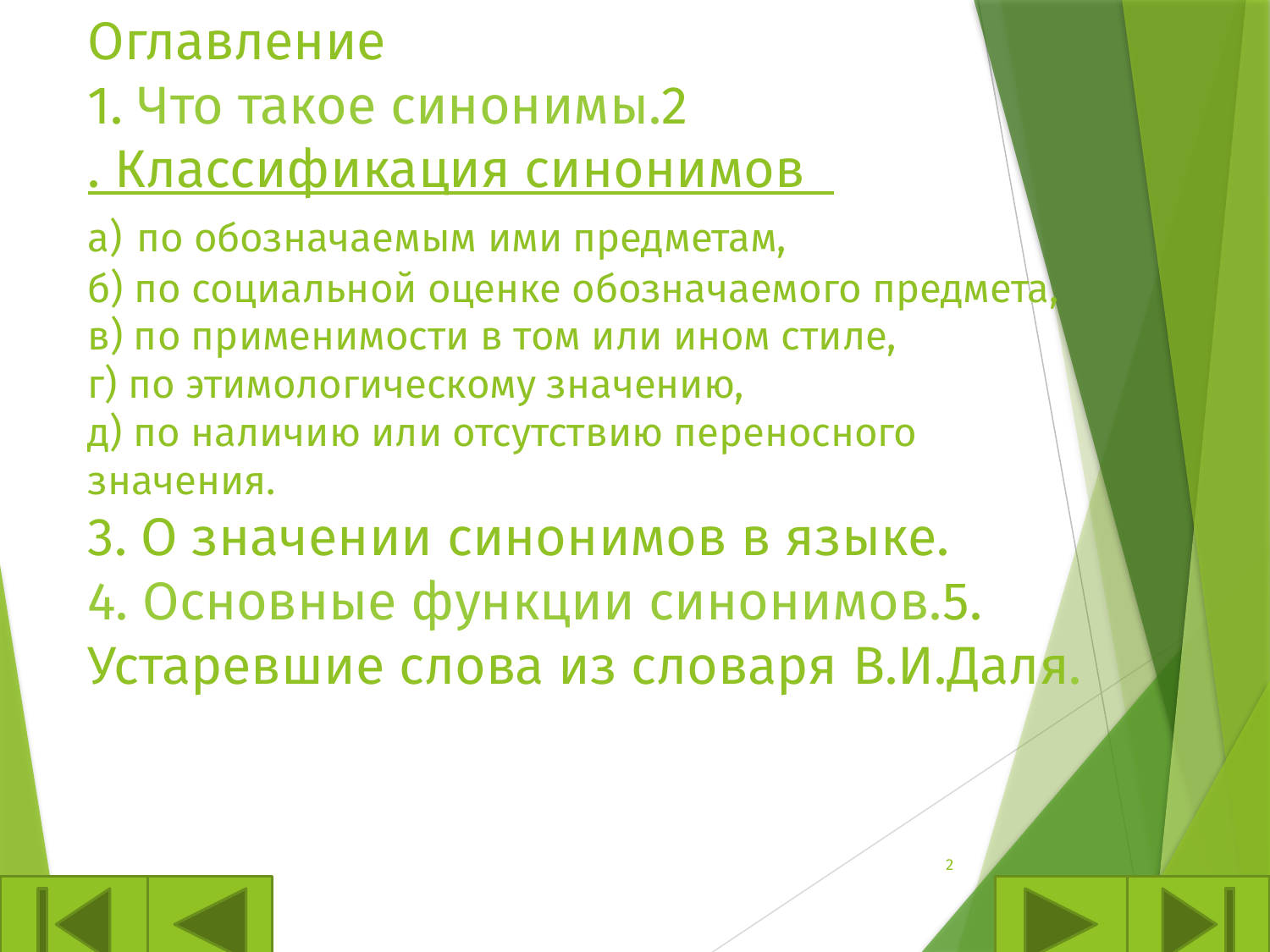

Оглавление
1. Что такое синонимы.
2. Классификация синонимов
а) по обозначаемым ими предметам,
б) по социальной оценке обозначаемого предмета,
в) по применимости в том или ином стиле,
г) по этимологическому значению,
д) по наличию или отсутствию переносного значения.
3. О значении синонимов в языке.
4. Основные функции синонимов.
5. Устаревшие слова из словаря В.И.Даля.
2